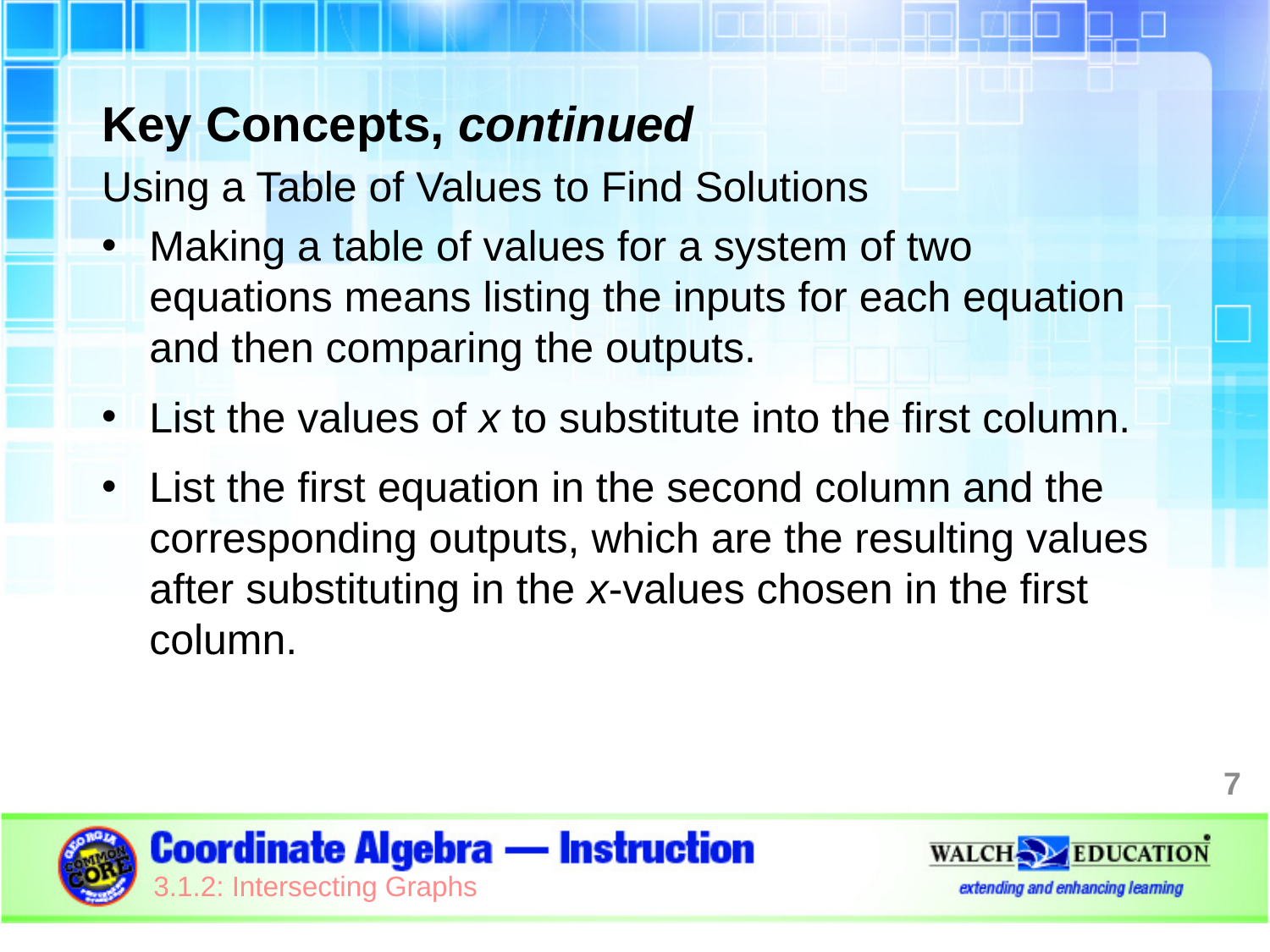

Key Concepts, continued
Using a Table of Values to Find Solutions
Making a table of values for a system of two equations means listing the inputs for each equation and then comparing the outputs.
List the values of x to substitute into the first column.
List the first equation in the second column and the corresponding outputs, which are the resulting values after substituting in the x-values chosen in the first column.

7
3.1.2: Intersecting Graphs